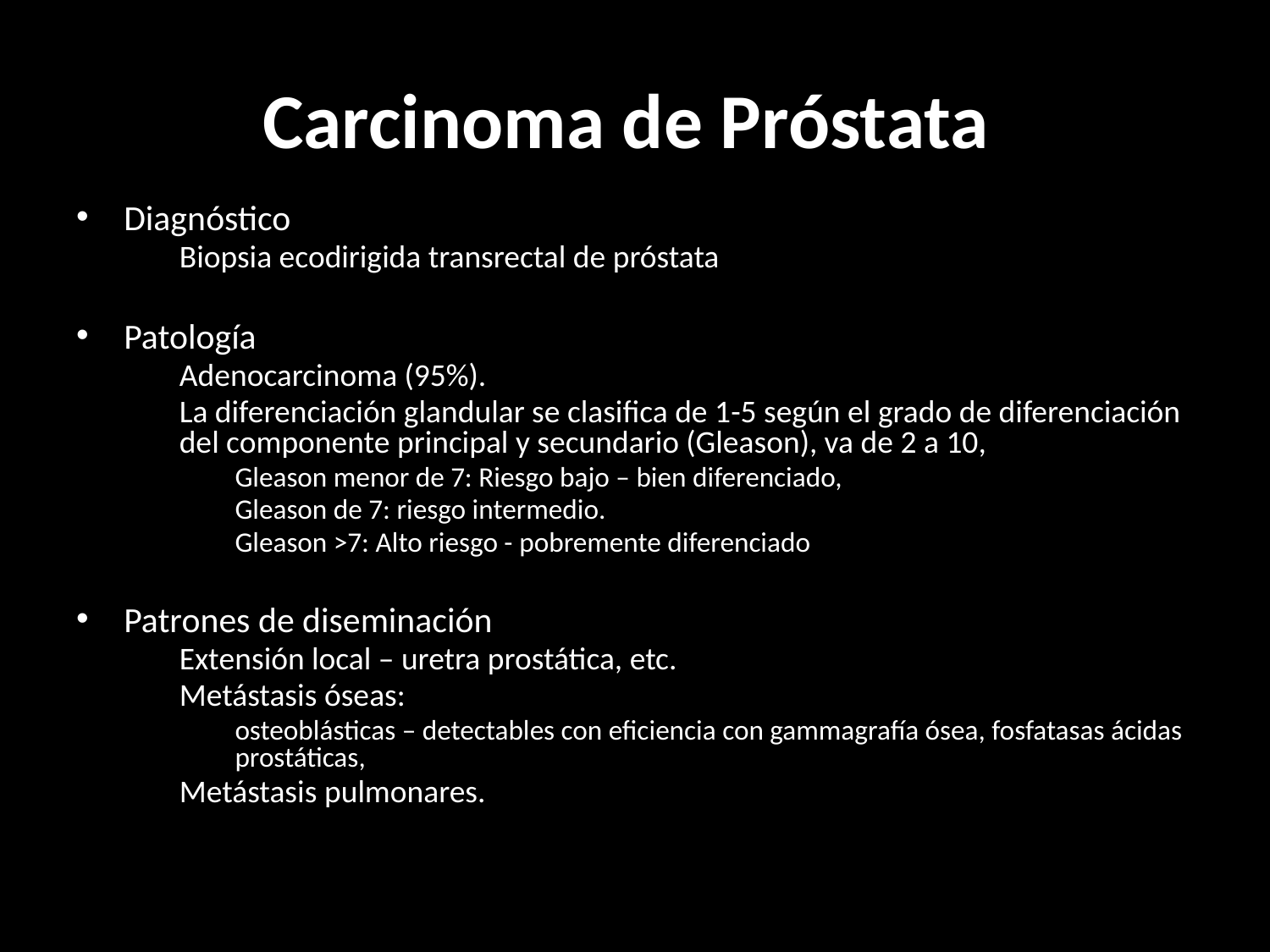

# Carcinoma de Próstata
Diagnóstico
	Biopsia ecodirigida transrectal de próstata

Patología
	Adenocarcinoma (95%).
	La diferenciación glandular se clasifica de 1-5 según el grado de diferenciación del componente principal y secundario (Gleason), va de 2 a 10,
	Gleason menor de 7: Riesgo bajo – bien diferenciado,
	Gleason de 7: riesgo intermedio.
	Gleason >7: Alto riesgo - pobremente diferenciado

Patrones de diseminación
	Extensión local – uretra prostática, etc.
	Metástasis óseas:
	osteoblásticas – detectables con eficiencia con gammagrafía ósea, fosfatasas ácidas prostáticas,
	Metástasis pulmonares.